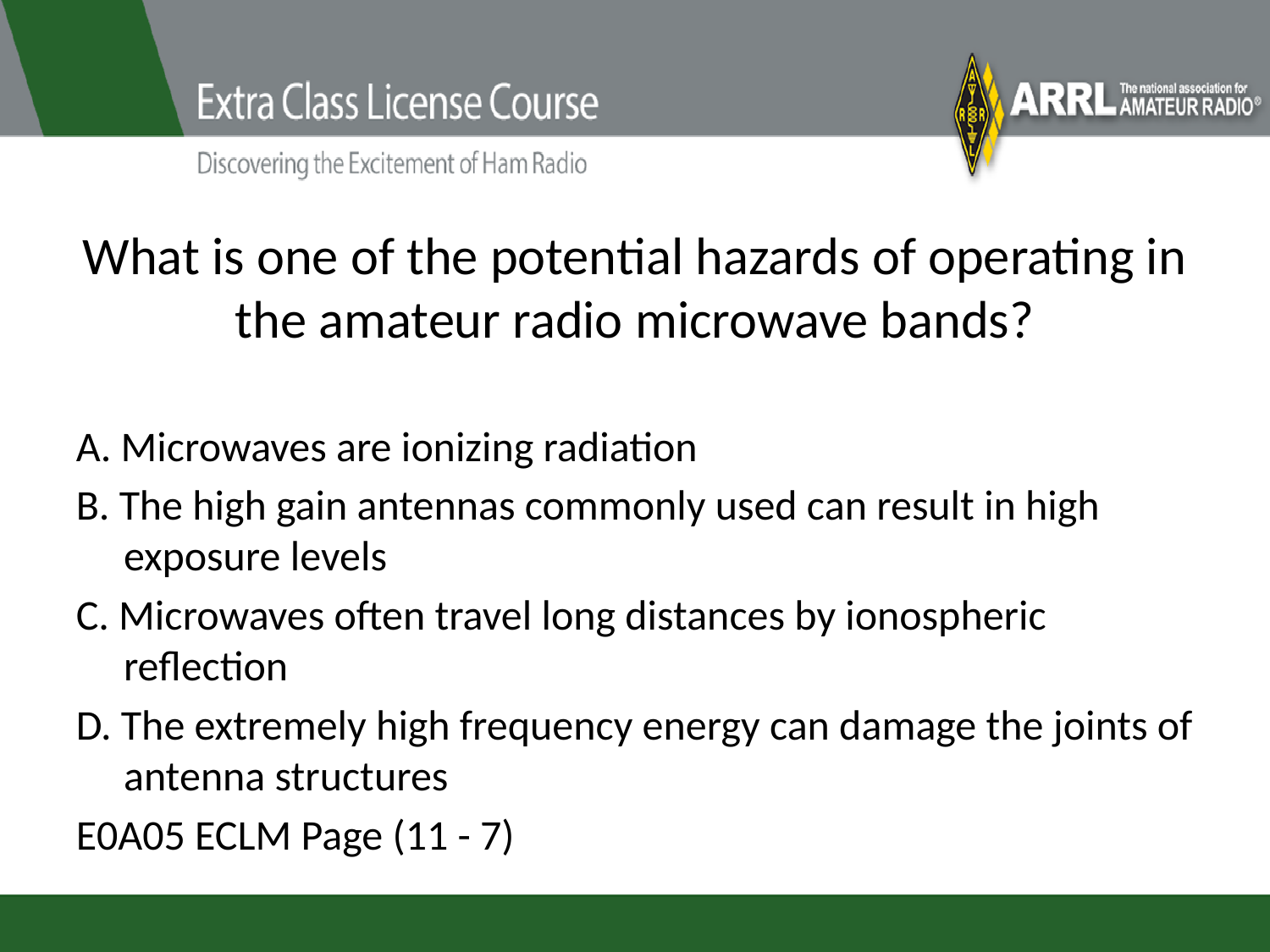

# What is one of the potential hazards of operating in the amateur radio microwave bands?
A. Microwaves are ionizing radiation
B. The high gain antennas commonly used can result in high exposure levels
C. Microwaves often travel long distances by ionospheric reflection
D. The extremely high frequency energy can damage the joints of antenna structures
E0A05 ECLM Page (11 - 7)